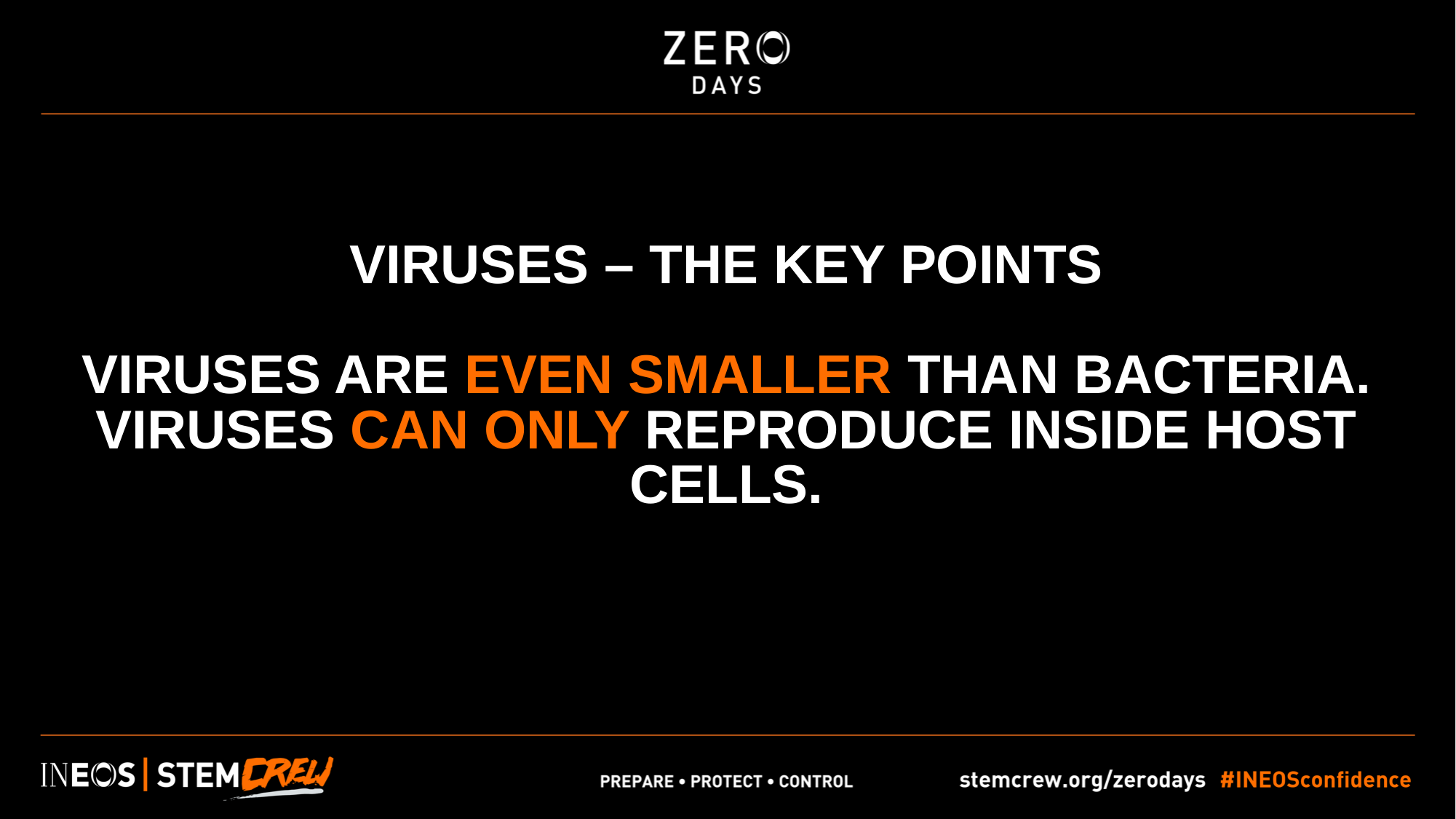

VIRUSES – THE KEY POINTS
VIRUSES ARE EVEN SMALLER THAN BACTERIA.
VIRUSES CAN ONLY REPRODUCE INSIDE HOST CELLS.